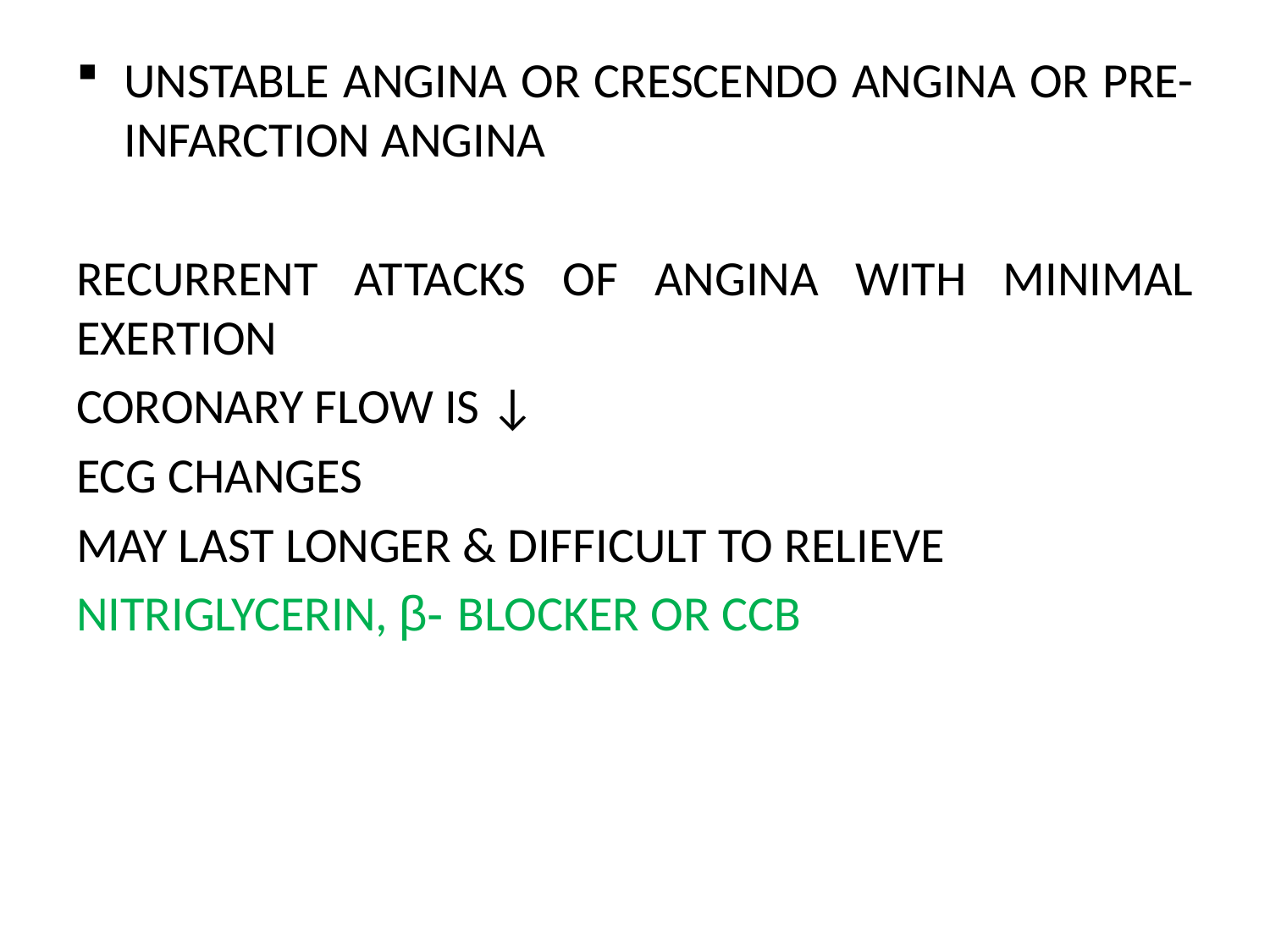

UNSTABLE ANGINA OR CRESCENDO ANGINA OR PRE-INFARCTION ANGINA

RECURRENT ATTACKS OF ANGINA WITH MINIMAL EXERTION
CORONARY FLOW IS ↓
ECG CHANGES
MAY LAST LONGER & DIFFICULT TO RELIEVE
NITRIGLYCERIN, β- BLOCKER OR CCB